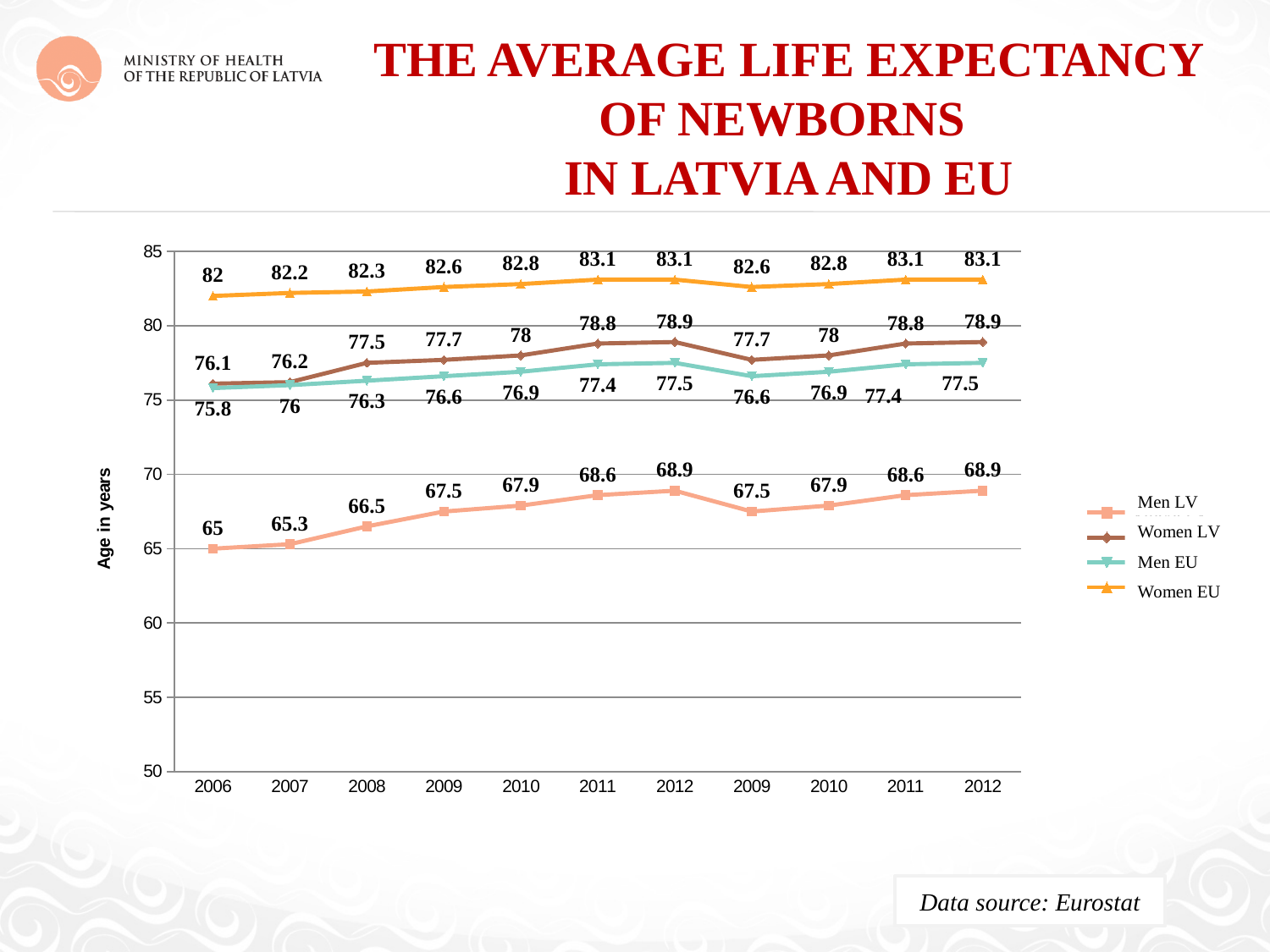

# The average life expectancy of newborns in Latvia and EU

### Chart

| Category | Vīrieši LV | Sievietes LV | Vīrieši ES | Sievietes ES |
|---|---|---|---|---|
| 2006 | 65.0 | 76.1 | 75.8 | 82.0 |
| 2007 | 65.3 | 76.2 | 76.0 | 82.2 |
| 2008 | 66.5 | 77.5 | 76.3 | 82.3 |
| 2009 | 67.5 | 77.7 | 76.6 | 82.6 |
| 2010 | 67.9 | 78.0 | 76.9 | 82.8 |
| 2011 | 68.6 | 78.8 | 77.4 | 83.1 |
| 2012 | 68.9 | 78.9 | 77.5 | 83.1 |
| 2009 | 67.5 | 77.7 | 76.6 | 82.6 |
| 2010 | 67.9 | 78.0 | 76.9 | 82.8 |
| 2011 | 68.6 | 78.8 | 77.4 | 83.1 |
| 2012 | 68.9 | 78.9 | 77.5 | 83.1 |
Data source: Eurostat